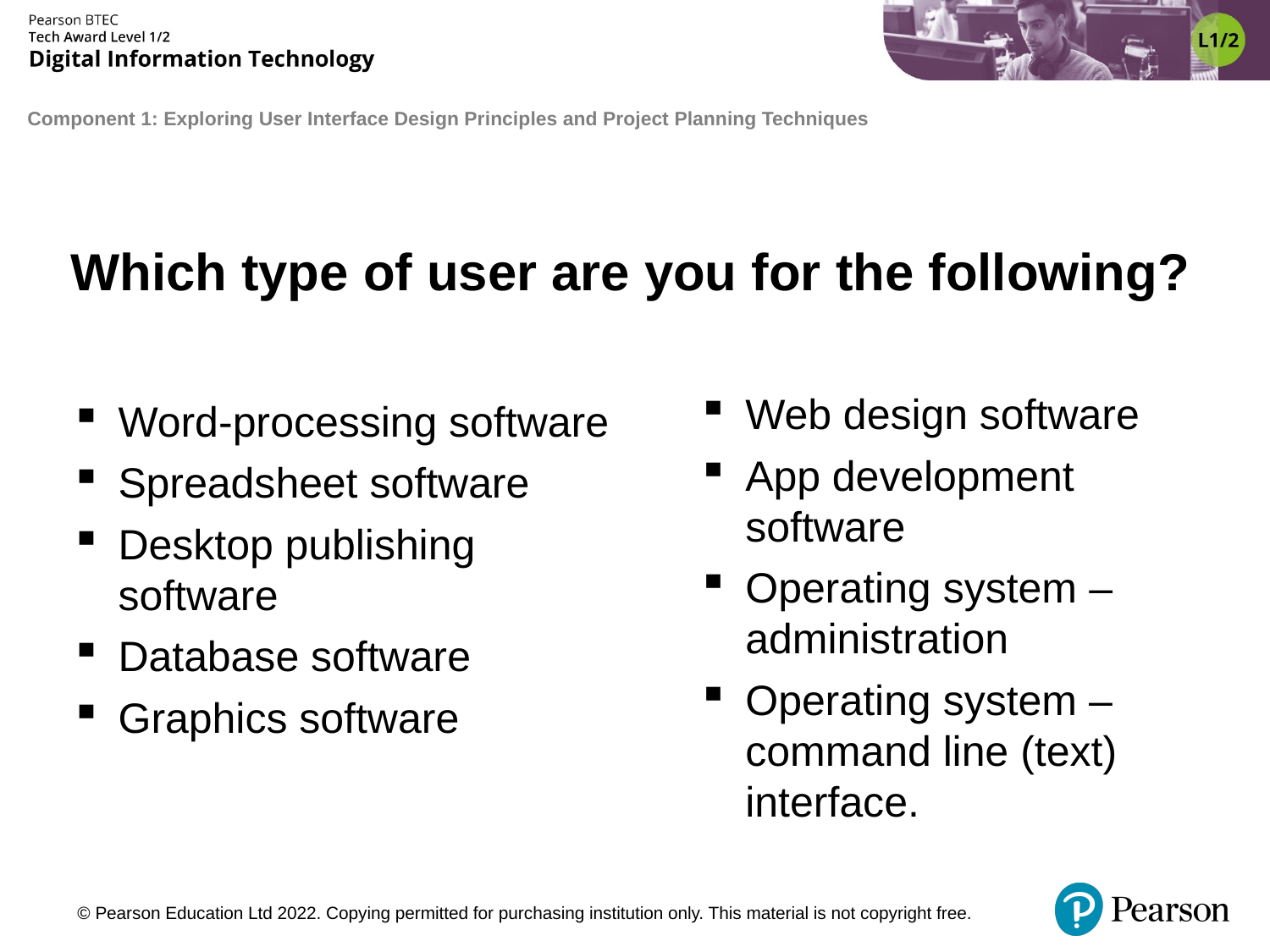

# Which type of user are you for the following?
Web design software
App development software
Operating system – administration
Operating system – command line (text) interface.
Word-processing software
Spreadsheet software
Desktop publishing software
Database software
Graphics software